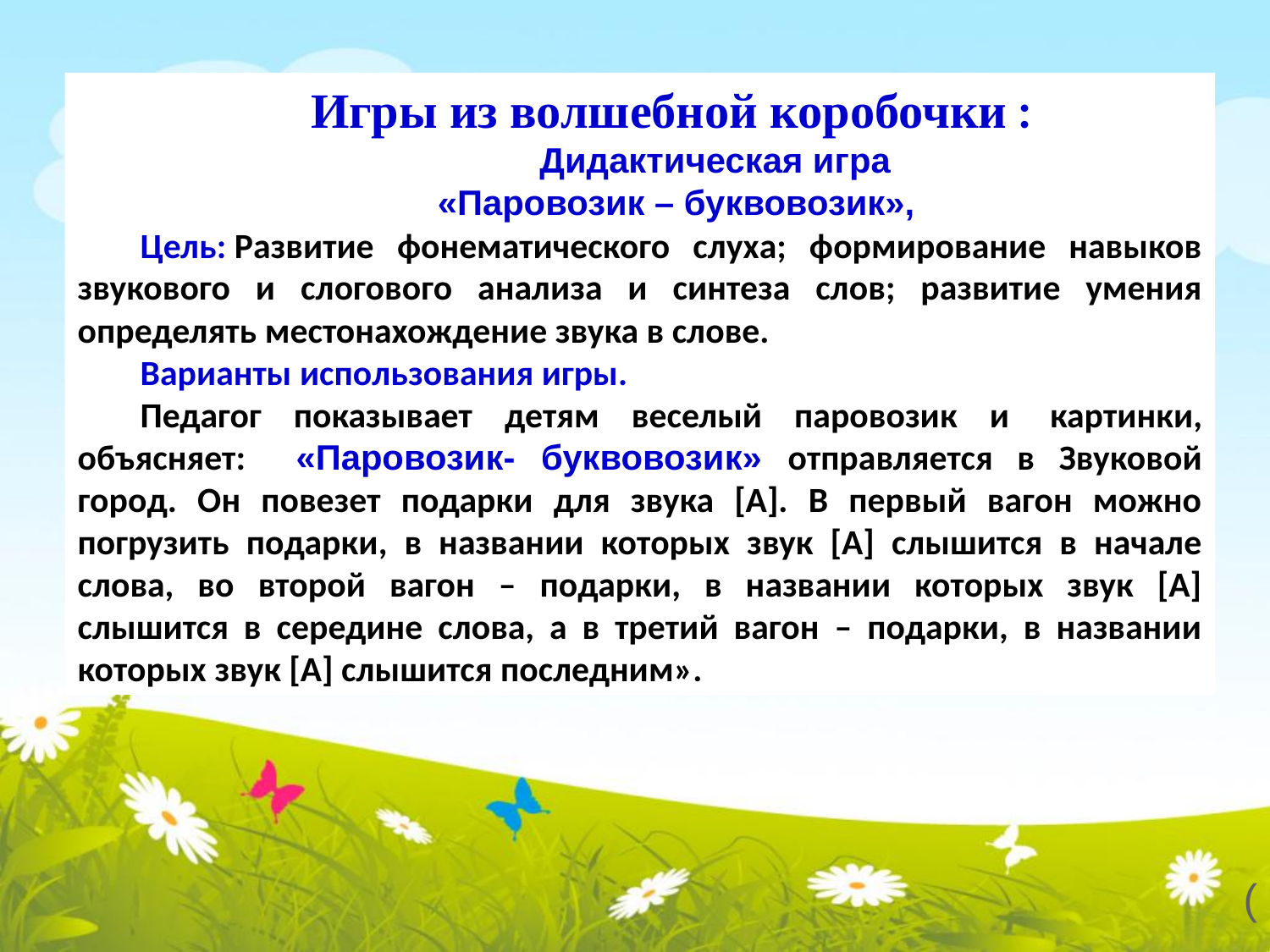

Игры из волшебной коробочки :
         Дидактическая игра
 «Паровозик – буквовозик»,
Цель: Развитие фонематического слуха; формирование навыков звукового и слогового анализа и синтеза слов; развитие умения определять местонахождение звука в слове.
Варианты использования игры.
Педагог показывает детям веселый паровозик и  картинки, объясняет:  «Паровозик- буквовозик» отправляется в Звуковой город. Он повезет подарки для звука [А]. В первый вагон можно погрузить подарки, в названии которых звук [А] слышится в начале слова, во второй вагон – подарки, в названии которых звук [А] слышится в середине слова, а в третий вагон – подарки, в названии которых звук [А] слышится последним».
(